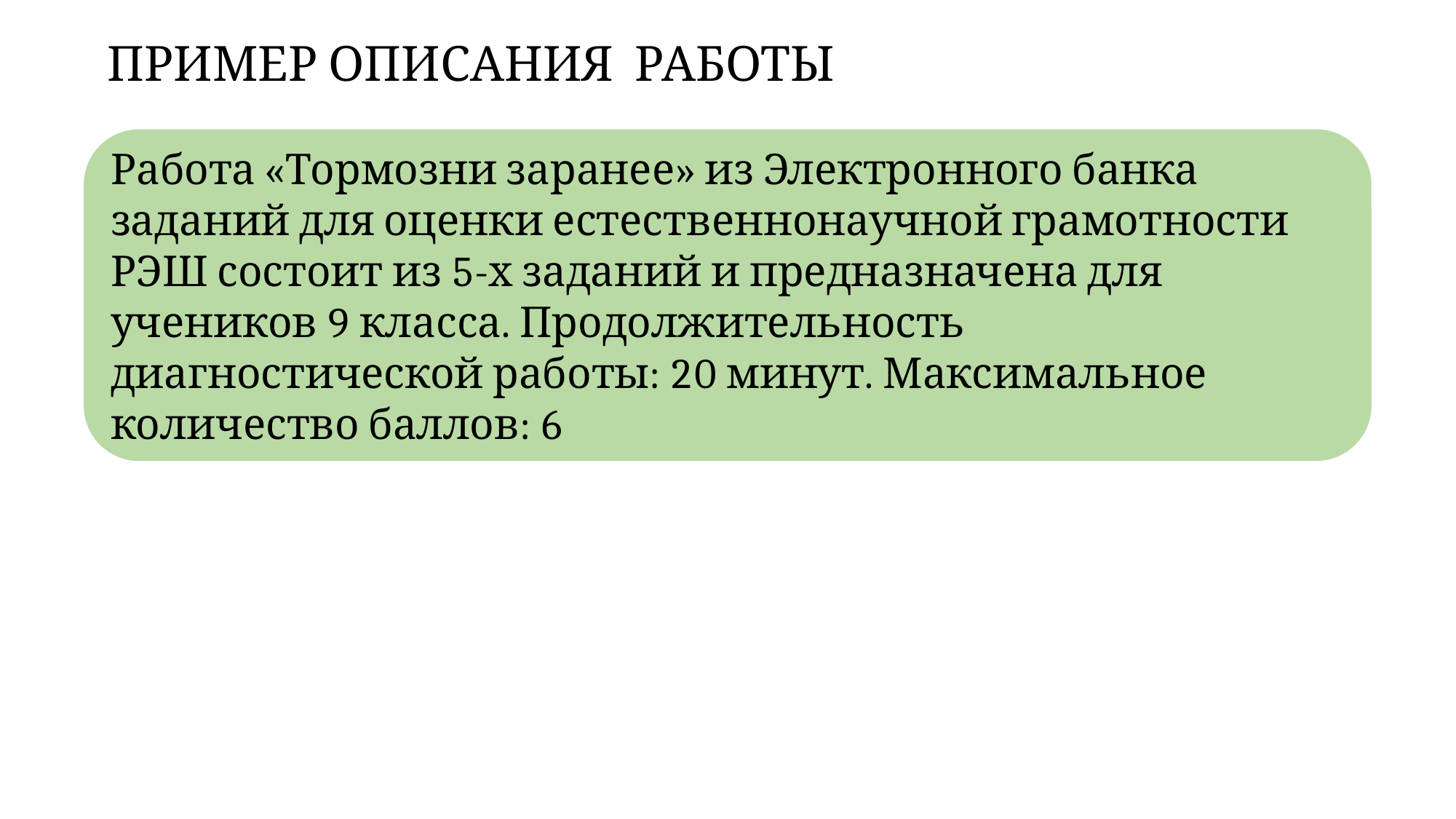

ПРИМЕР ОПИСАНИЯ  РАБОТЫ
Работа «Тормозни заранее» из Электронного банка заданий для оценки естественнонаучной грамотности РЭШ состоит из 5-х заданий и предназначена для учеников 9 класса. Продолжительность диагностической работы: 20 минут. Максимальное количество баллов: 6